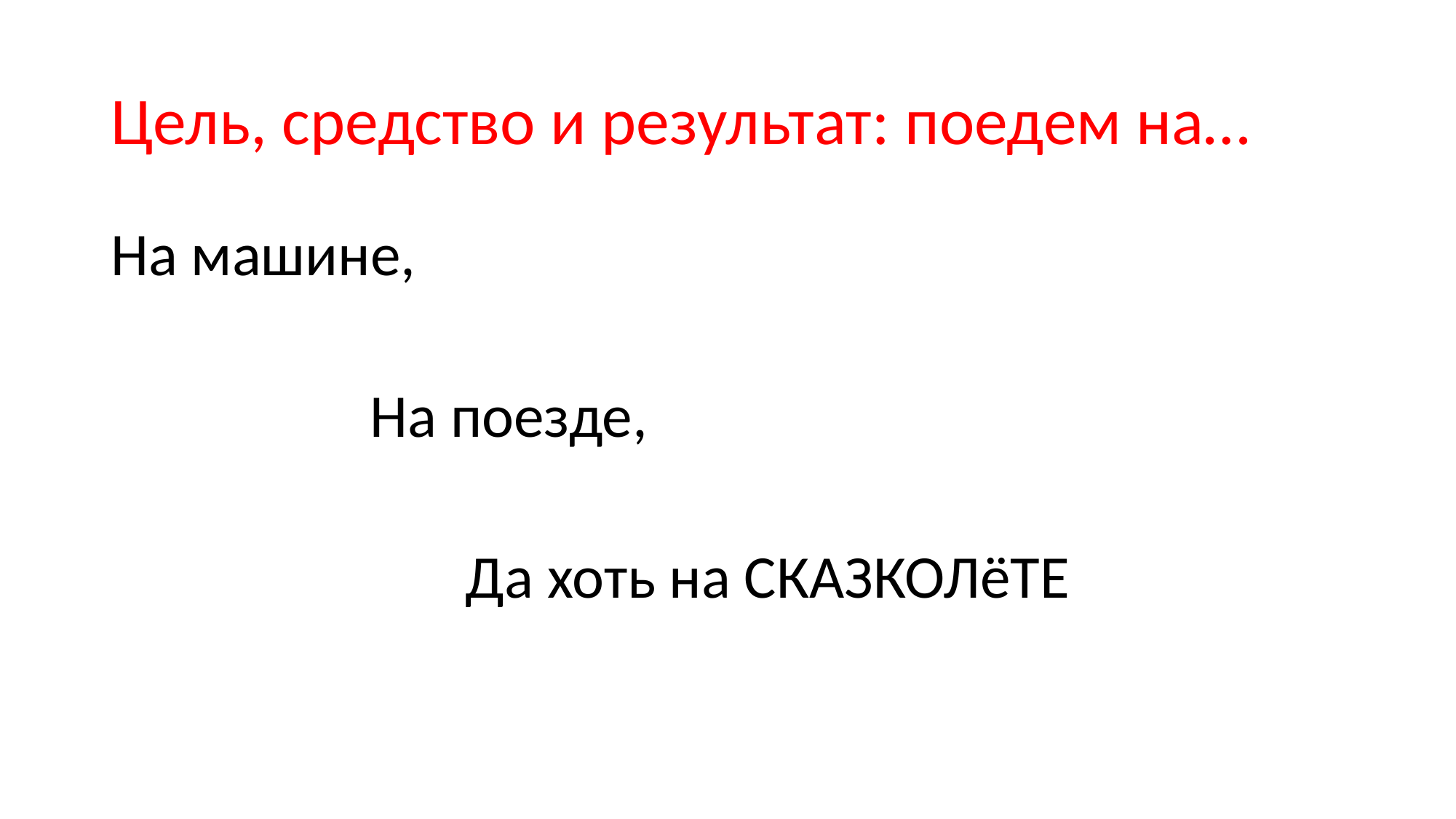

# Цель, средство и результат: поедем на…
На машине,

                   На поезде,

                          Да хоть на СКАЗКОЛёТЕ